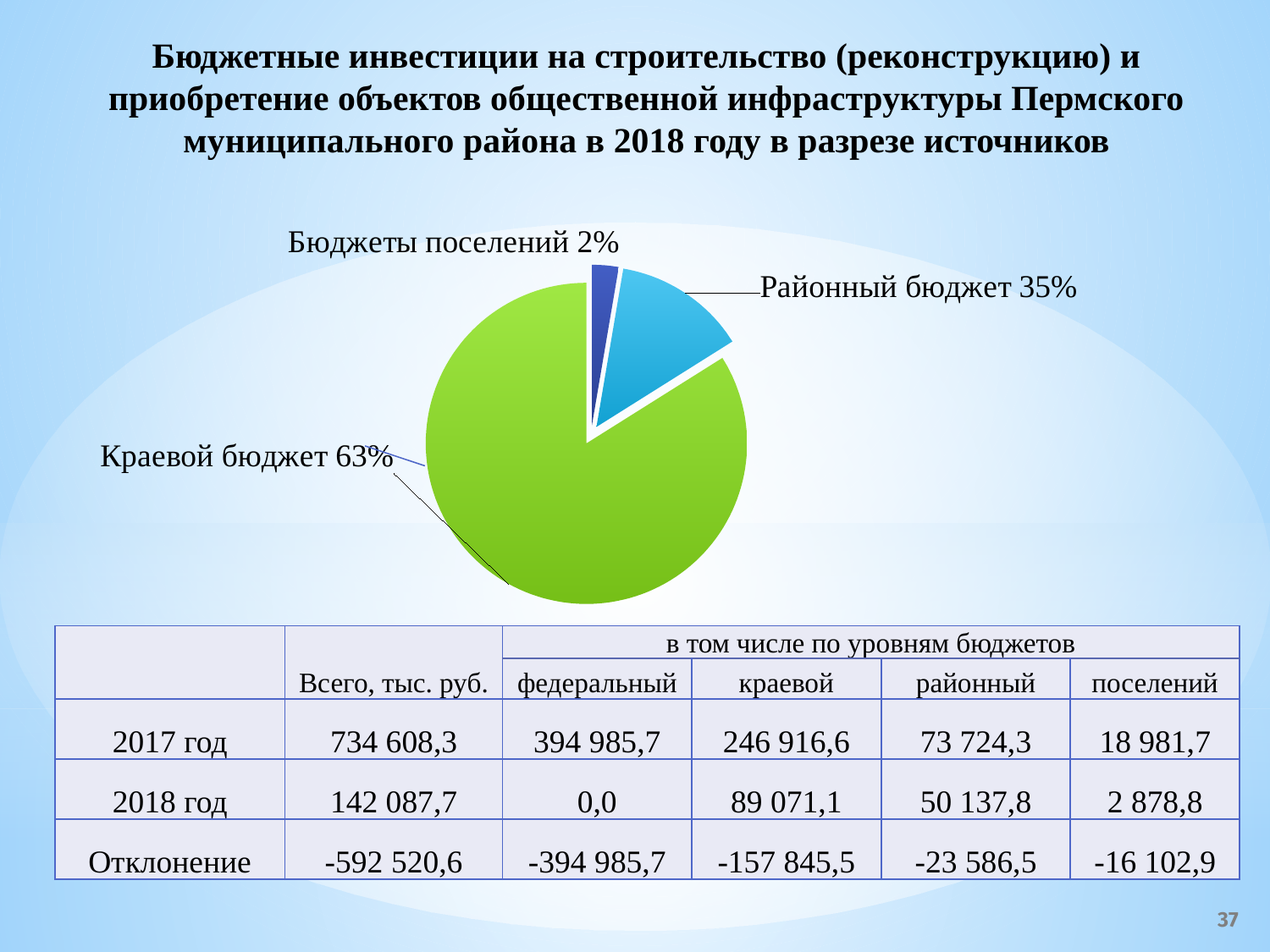

# Бюджетные инвестиции на строительство (реконструкцию) и приобретение объектов общественной инфраструктуры Пермского муниципального района в 2018 году в разрезе источников

### Chart

| Category | Продажи |
|---|---|
| Бюджеты поселений | 0.02 |
| Районный бюджет | 0.1 |
| Краевой бюджет | 0.627 |
|  | Всего, тыс. руб. | в том числе по уровням бюджетов |  |  |  |
| --- | --- | --- | --- | --- | --- |
|  |  | федеральный | краевой | районный | поселений |
| 2017 год | 734 608,3 | 394 985,7 | 246 916,6 | 73 724,3 | 18 981,7 |
| 2018 год | 142 087,7 | 0,0 | 89 071,1 | 50 137,8 | 2 878,8 |
| Отклонение | -592 520,6 | -394 985,7 | -157 845,5 | -23 586,5 | -16 102,9 |
37